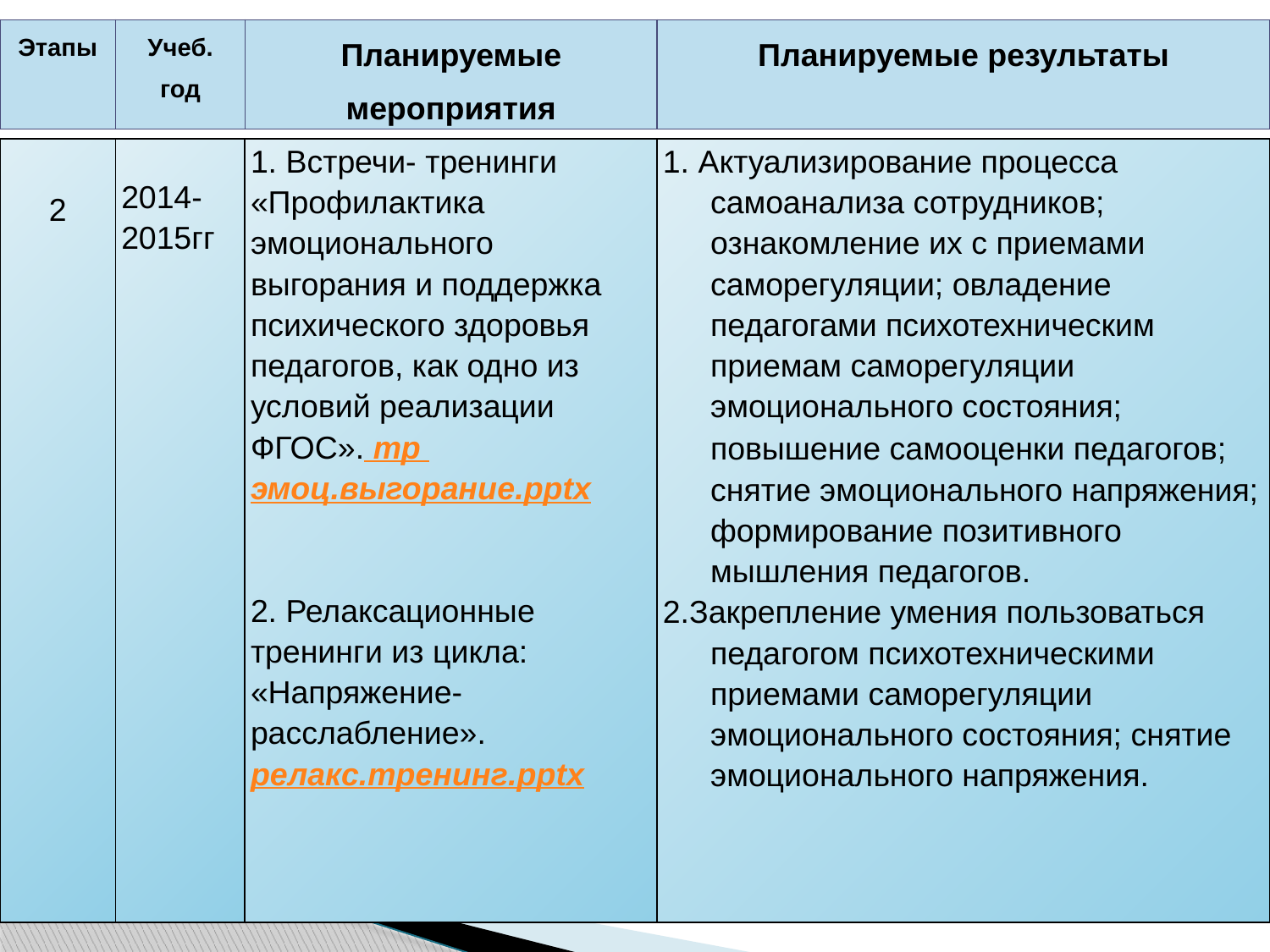

| Этапы | Учеб. год | Планируемые мероприятия | Планируемые результаты |
| --- | --- | --- | --- |
| 2 | 2014-2015гг | 1. Встречи- тренинги «Профилактика эмоционального выгорания и поддержка психического здоровья педагогов, как одно из условий реализации ФГОС». тр эмоц.выгорание.pptx 2. Релаксационные тренинги из цикла: «Напряжение-расслабление».релакс.тренинг.pptx | 1. Актуализирование процесса самоанализа сотрудников; ознакомление их с приемами саморегуляции; овладение педагогами психотехническим приемам саморегуляции эмоционального состояния; повышение самооценки педагогов; снятие эмоционального напряжения; формирование позитивного мышления педагогов. 2.Закрепление умения пользоваться педагогом психотехническими приемами саморегуляции эмоционального состояния; снятие эмоционального напряжения. |
| --- | --- | --- | --- |